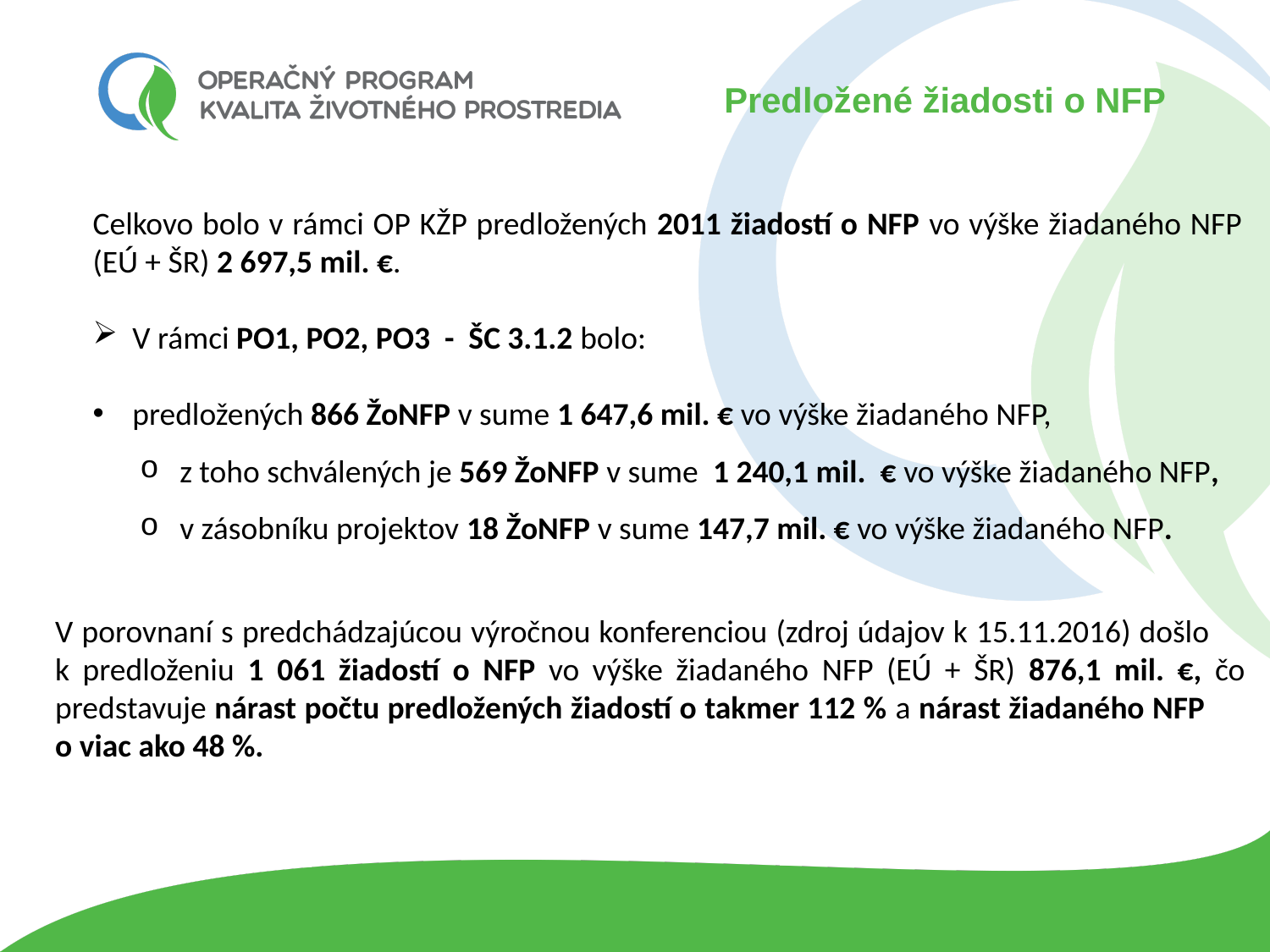

# Predložené žiadosti o NFP
Celkovo bolo v rámci OP KŽP predložených 2011 žiadostí o NFP vo výške žiadaného NFP (EÚ + ŠR) 2 697,5 mil. €.

V rámci PO1, PO2, PO3  -  ŠC 3.1.2 bolo:

predložených 866 ŽoNFP v sume 1 647,6 mil. € vo výške žiadaného NFP,
z toho schválených je 569 ŽoNFP v sume  1 240,1 mil.  € vo výške žiadaného NFP,
v zásobníku projektov 18 ŽoNFP v sume 147,7 mil. € vo výške žiadaného NFP.
V porovnaní s predchádzajúcou výročnou konferenciou (zdroj údajov k 15.11.2016) došlo     k predloženiu 1 061 žiadostí o NFP vo výške žiadaného NFP (EÚ + ŠR) 876,1 mil. €, čo predstavuje nárast počtu predložených žiadostí o takmer 112 % a nárast žiadaného NFP      o viac ako 48 %.